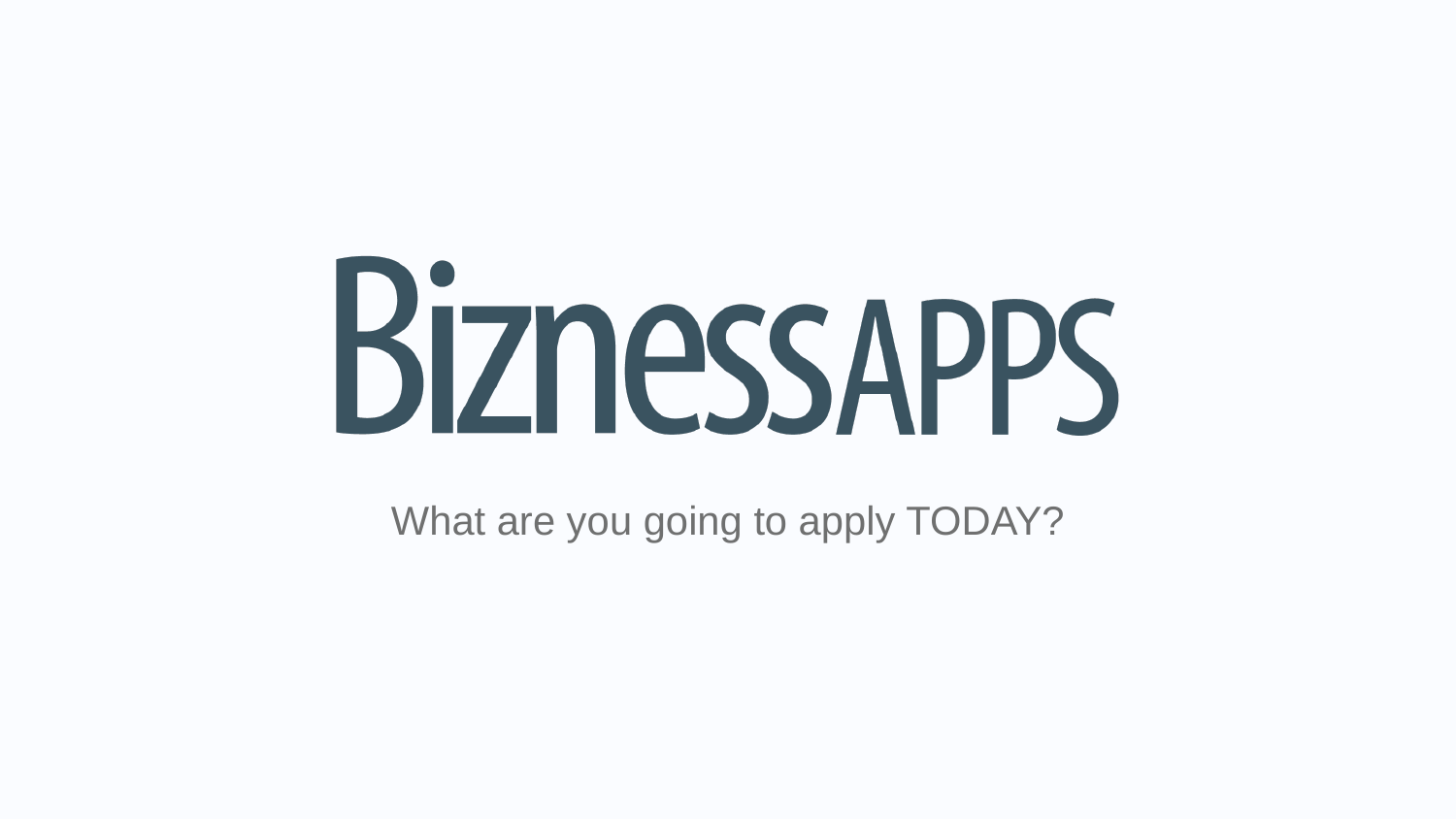

What are you going to apply TODAY?